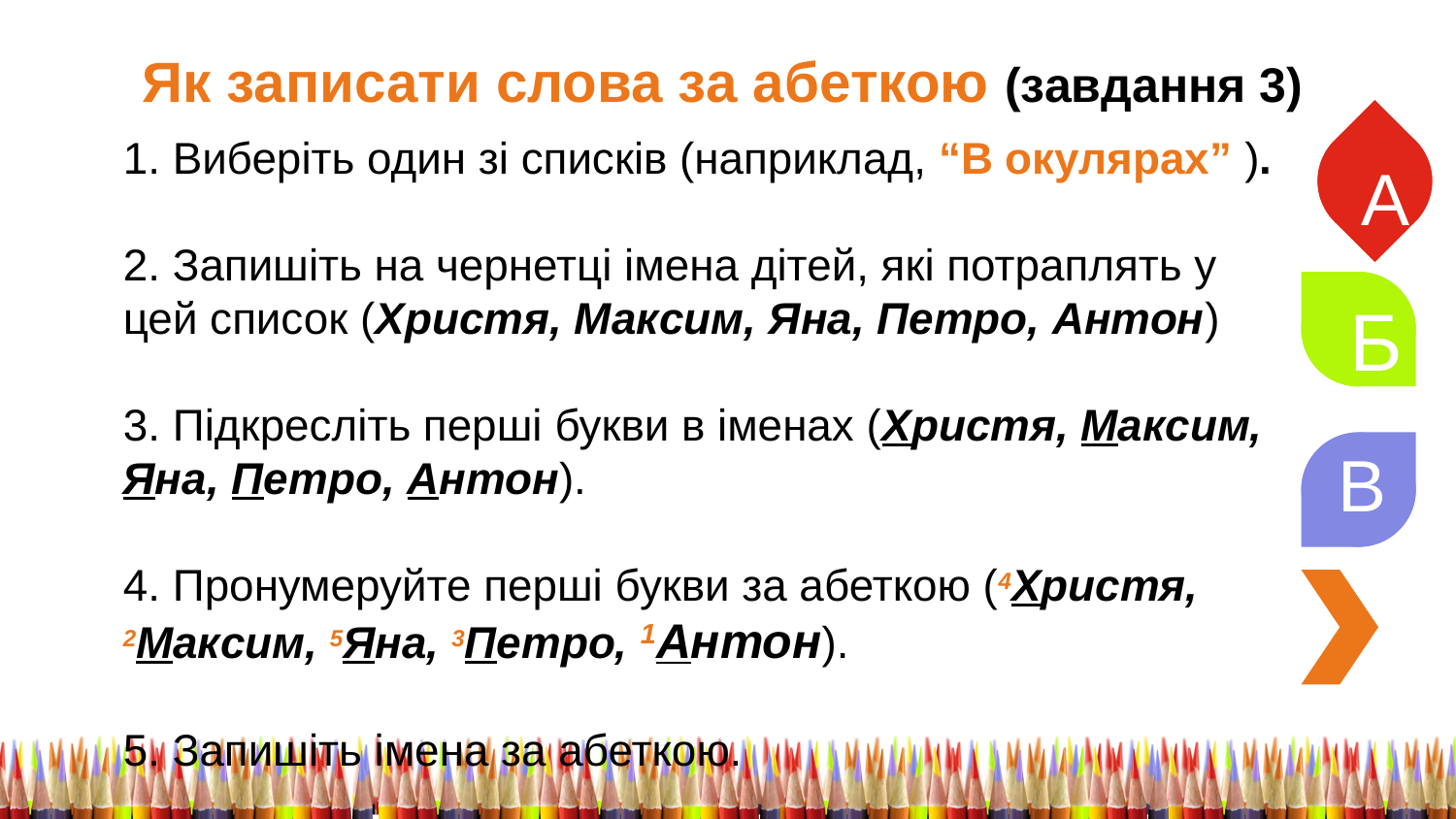

Як записати слова за абеткою (завдання 3)
1. Виберіть один зі списків (наприклад, “В окулярах” ).

2. Запишіть на чернетці імена дітей, які потраплять у
цей список (Христя, Максим, Яна, Петро, Антон)

3. Підкресліть перші букви в іменах (Христя, Максим, Яна, Петро, Антон).

4. Пронумеруйте перші букви за абеткою (4Христя,
2Максим, 5Яна, 3Петро, 1Антон).

5. Запишіть імена за абеткою.

А

Б

В